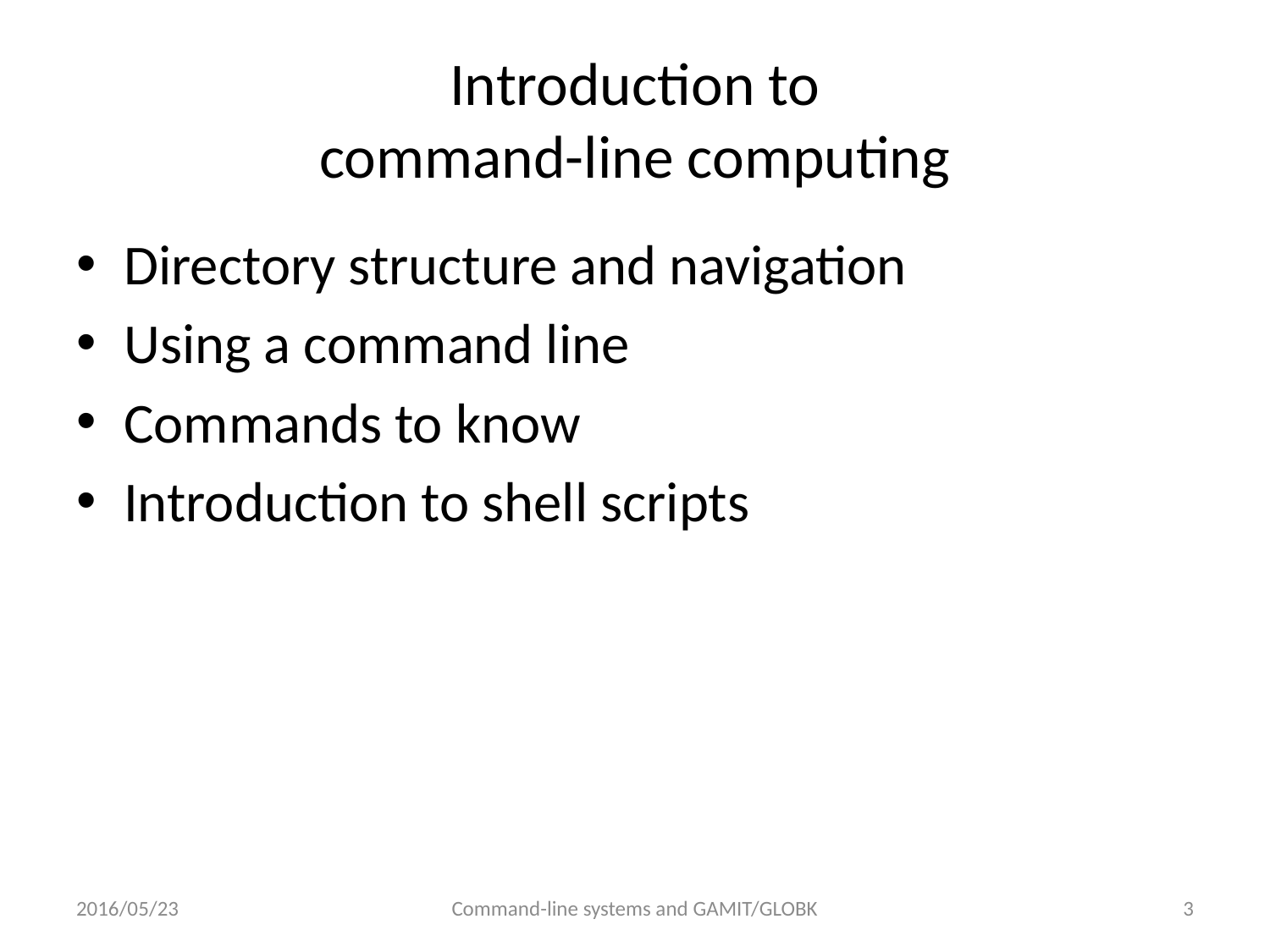

# Introduction to command-line computing
Directory structure and navigation
Using a command line
Commands to know
Introduction to shell scripts
2016/05/23
Command-line systems and GAMIT/GLOBK
3